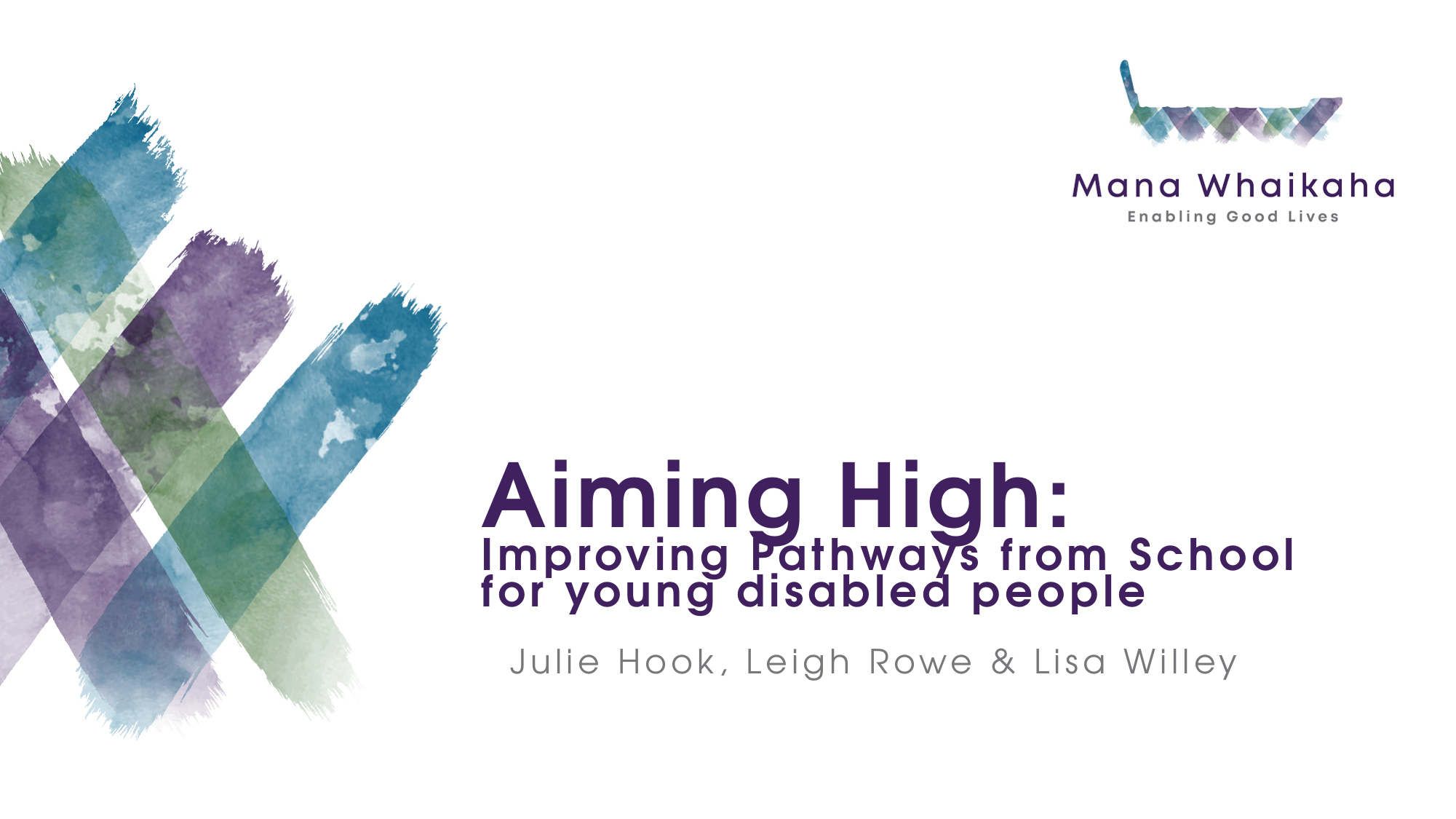

# Aiming High: Improving Pathways from School for young disabled people
Julie Hook, Leigh Rowe & Lisa Willey